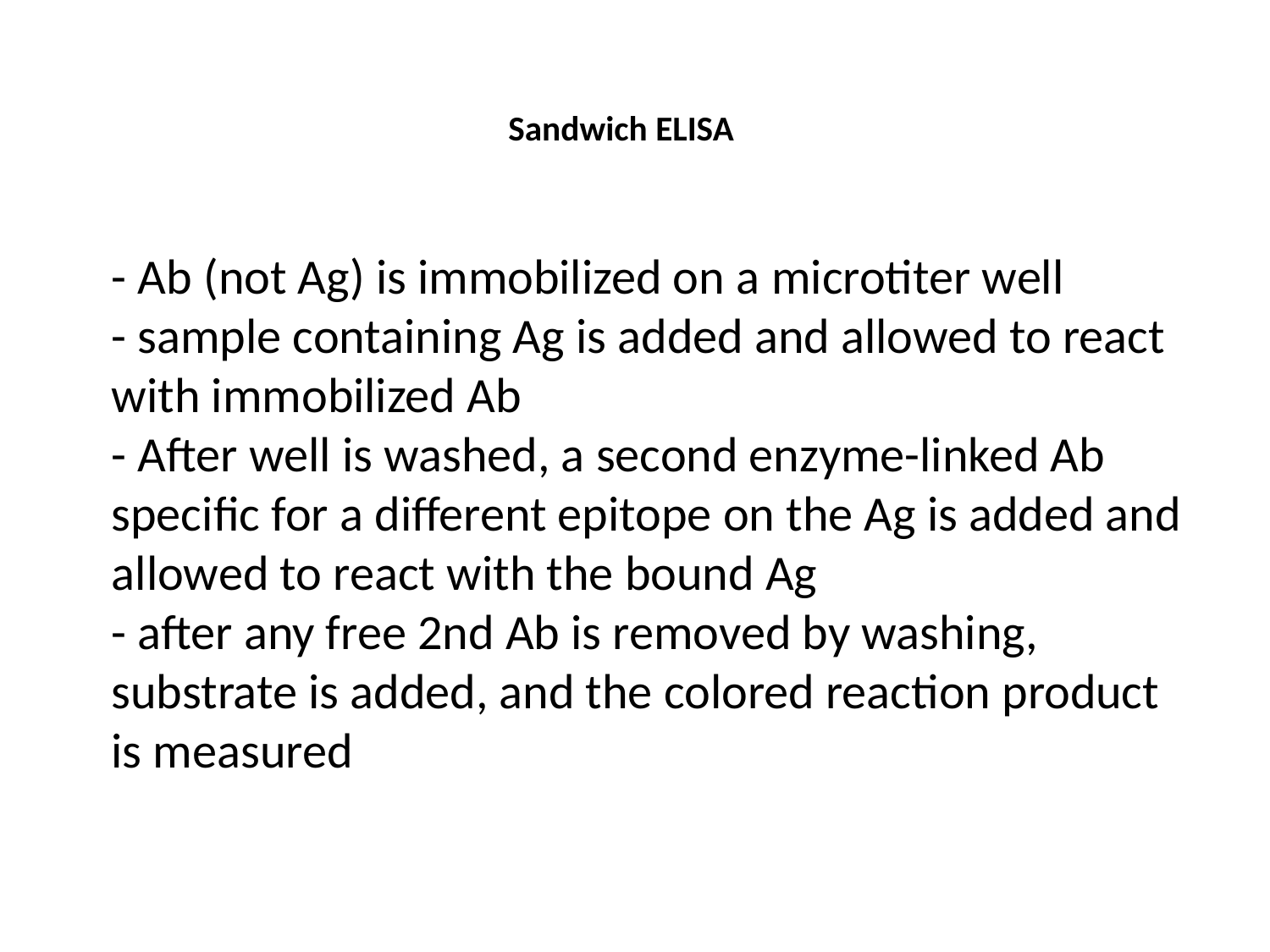

# Sandwich ELISA
- Ab (not Ag) is immobilized on a microtiter well
- sample containing Ag is added and allowed to react with immobilized Ab
- After well is washed, a second enzyme-linked Ab specific for a different epitope on the Ag is added and allowed to react with the bound Ag
- after any free 2nd Ab is removed by washing, substrate is added, and the colored reaction product is measured